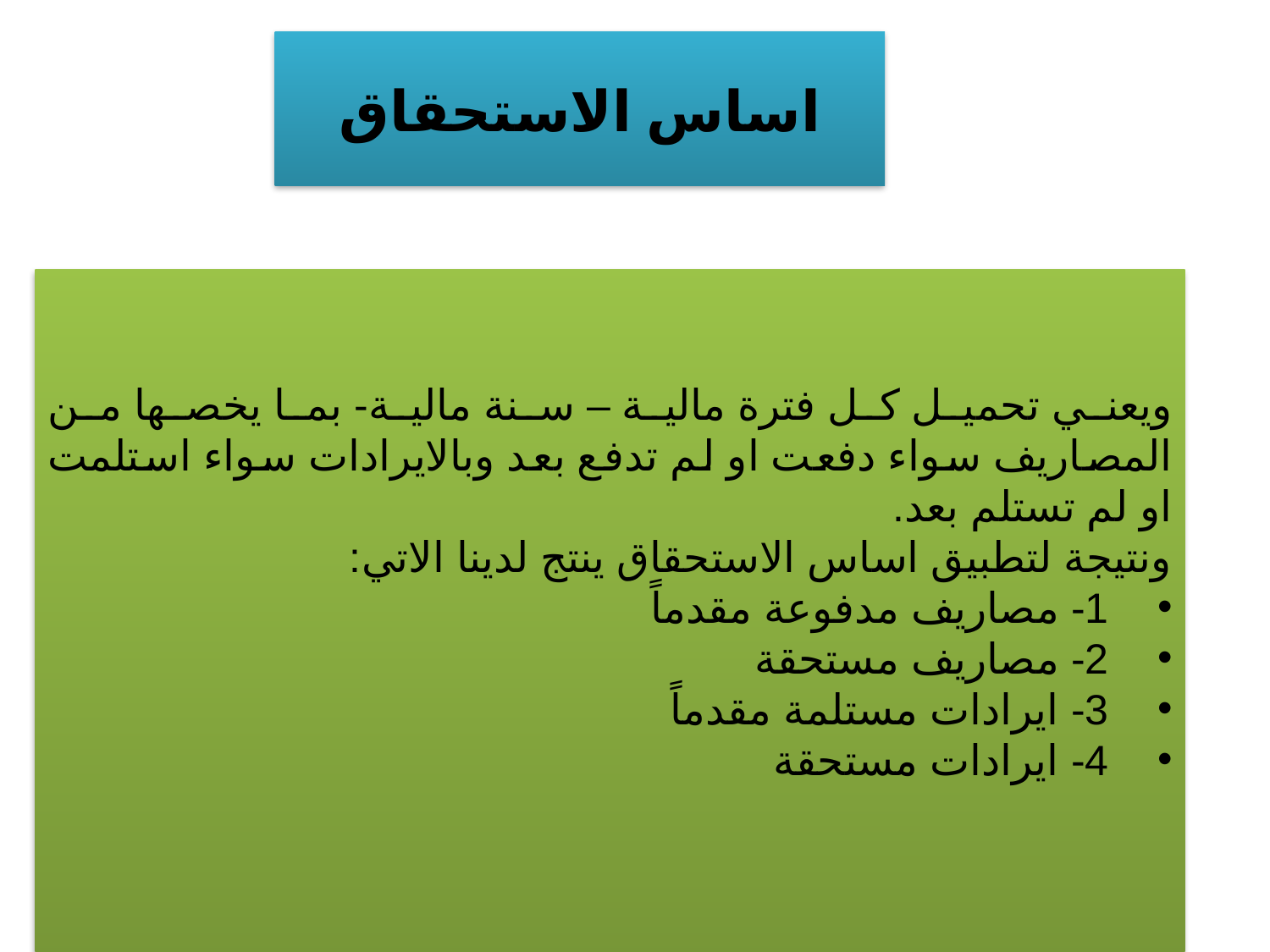

# اساس الاستحقاق

ويعني تحميل كل فترة مالية – سنة مالية- بما يخصها من المصاريف سواء دفعت او لم تدفع بعد وبالايرادات سواء استلمت او لم تستلم بعد.
ونتيجة لتطبيق اساس الاستحقاق ينتج لدينا الاتي:
1- مصاريف مدفوعة مقدماً
2- مصاريف مستحقة
3- ايرادات مستلمة مقدماً
4- ايرادات مستحقة

.